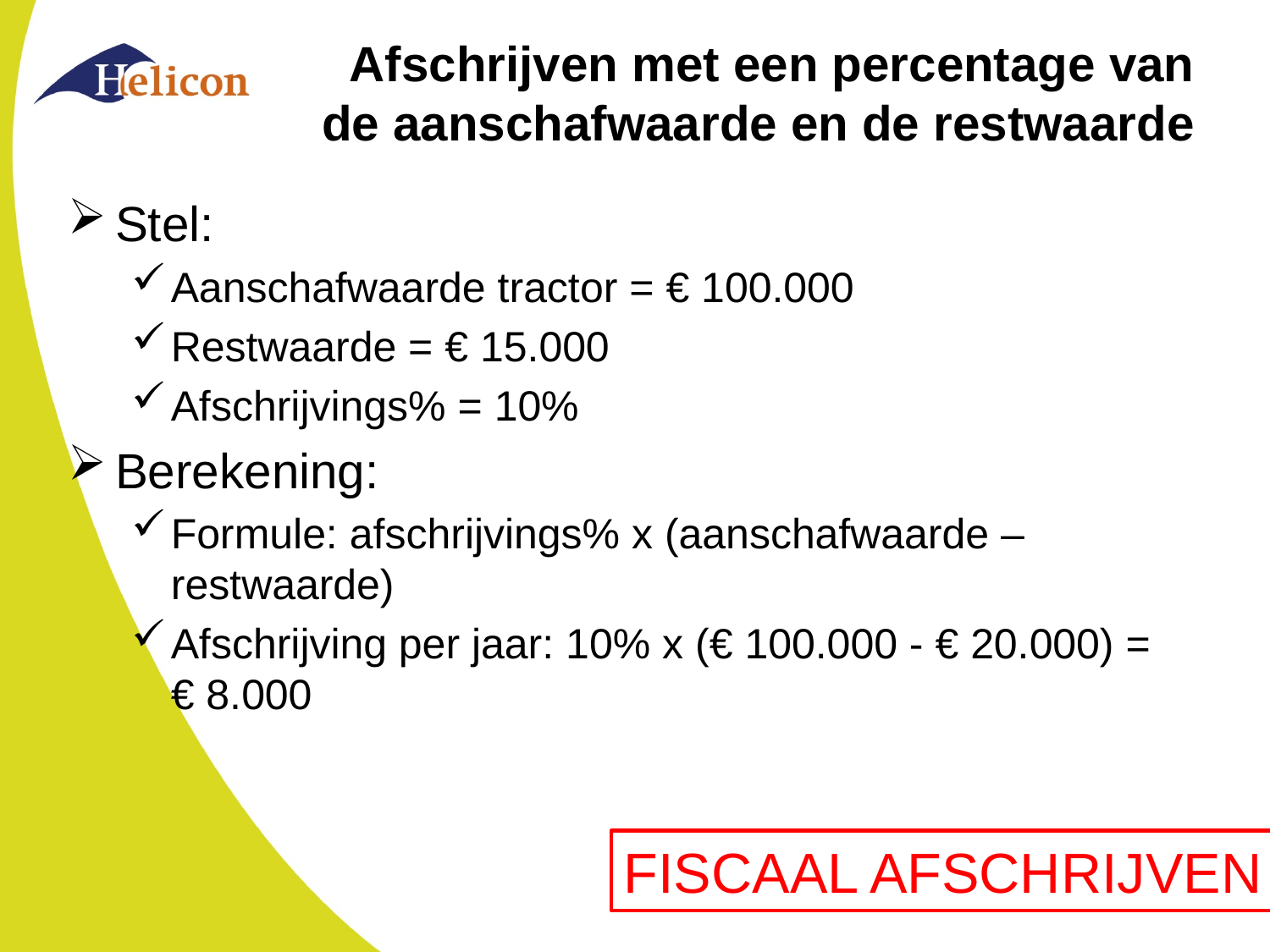

# Afschrijven met een percentage van de aanschafwaarde en de restwaarde
Stel:
Aanschafwaarde tractor = € 100.000
Restwaarde = € 15.000
Afschrijvings% = 10%
Berekening:
Formule: afschrijvings% x (aanschafwaarde – restwaarde)
Afschrijving per jaar: 10% x (€ 100.000 - € 20.000) = € 8.000

FISCAAL AFSCHRIJVEN